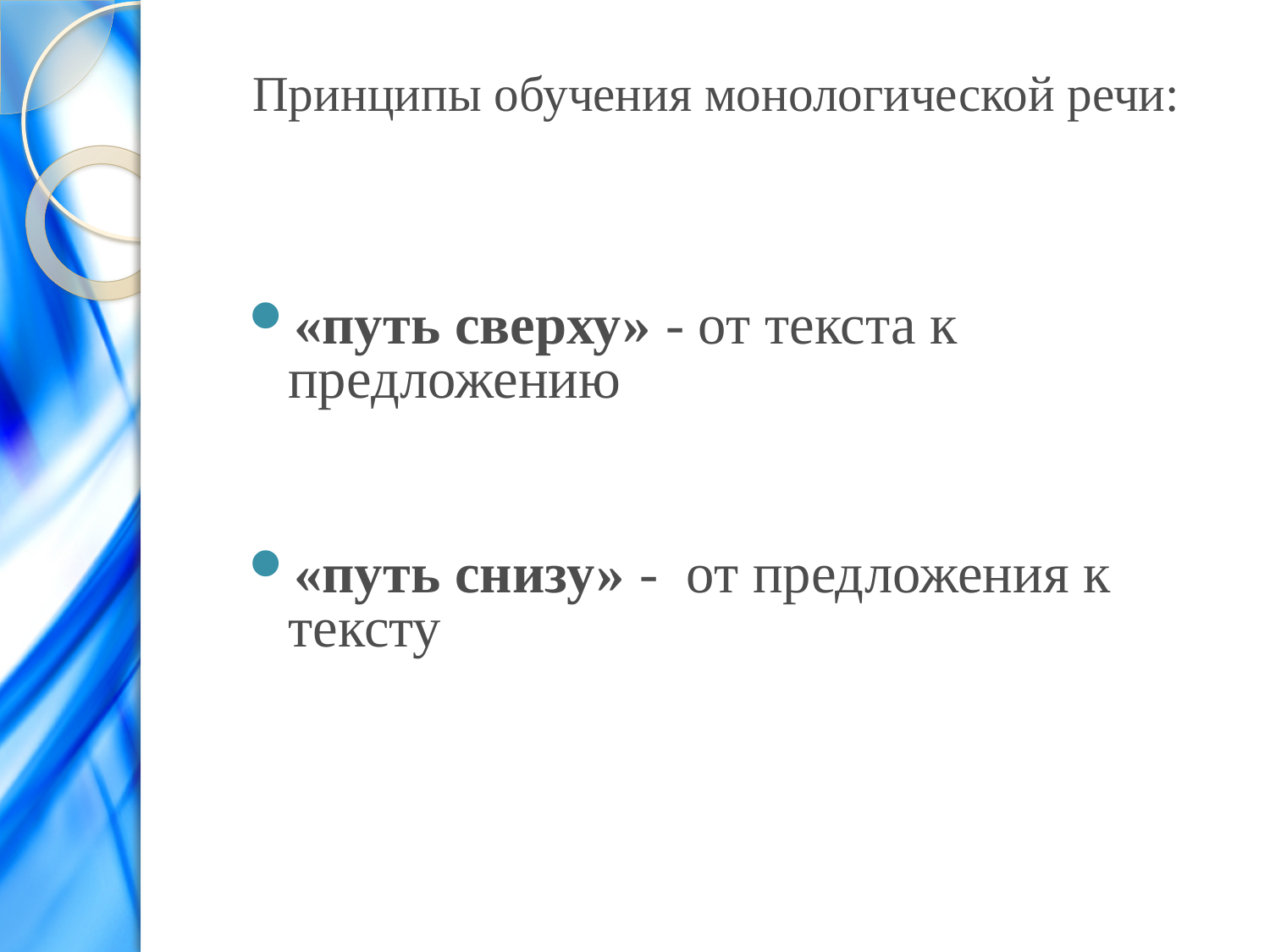

# Принципы обучения монологической речи:

«путь сверху» - от текста к предложению

«путь снизу» -  от предложения к тексту